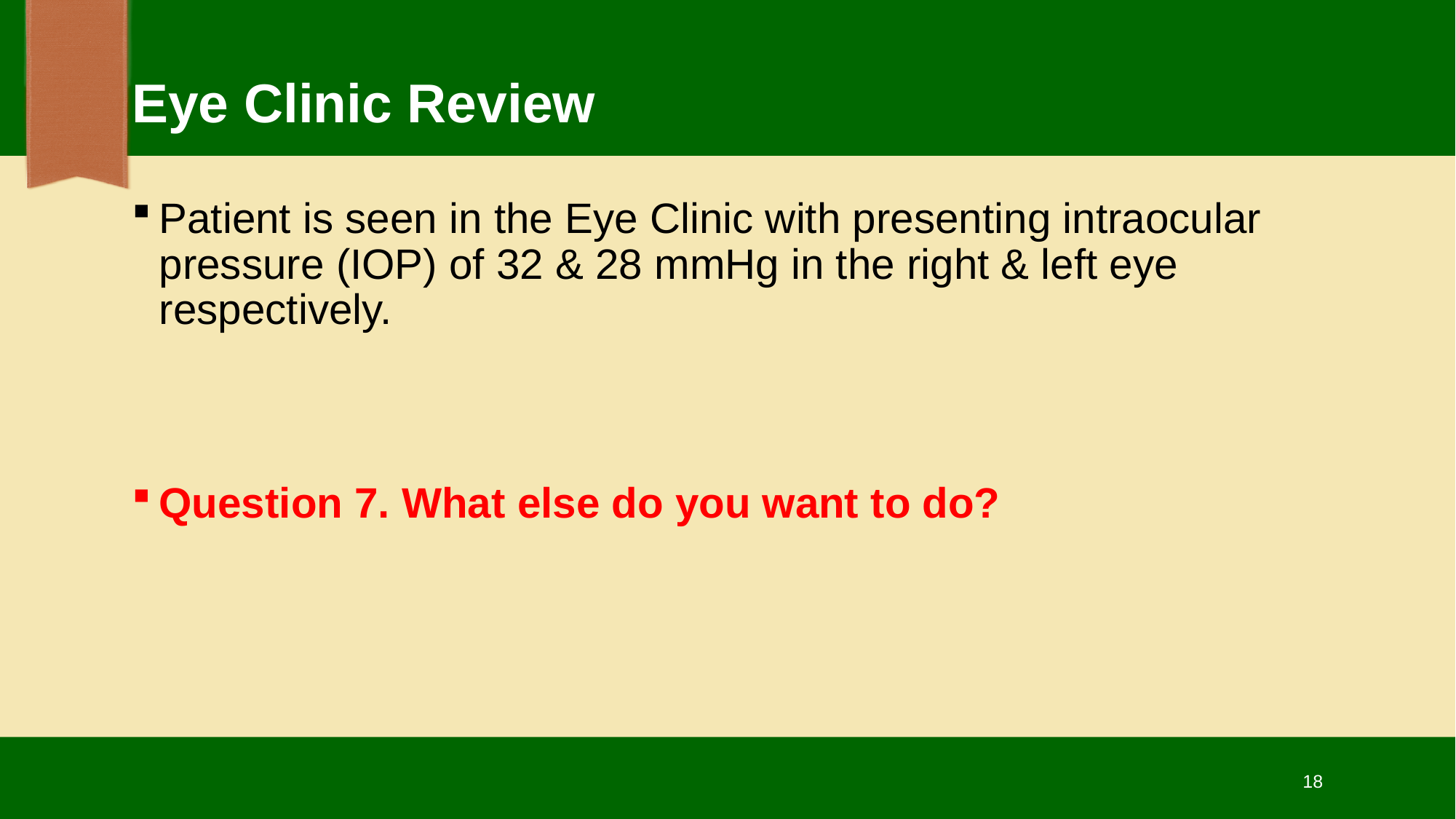

# Eye Clinic Review
Patient is seen in the Eye Clinic with presenting intraocular pressure (IOP) of 32 & 28 mmHg in the right & left eye respectively.

Question 7. What else do you want to do?
18